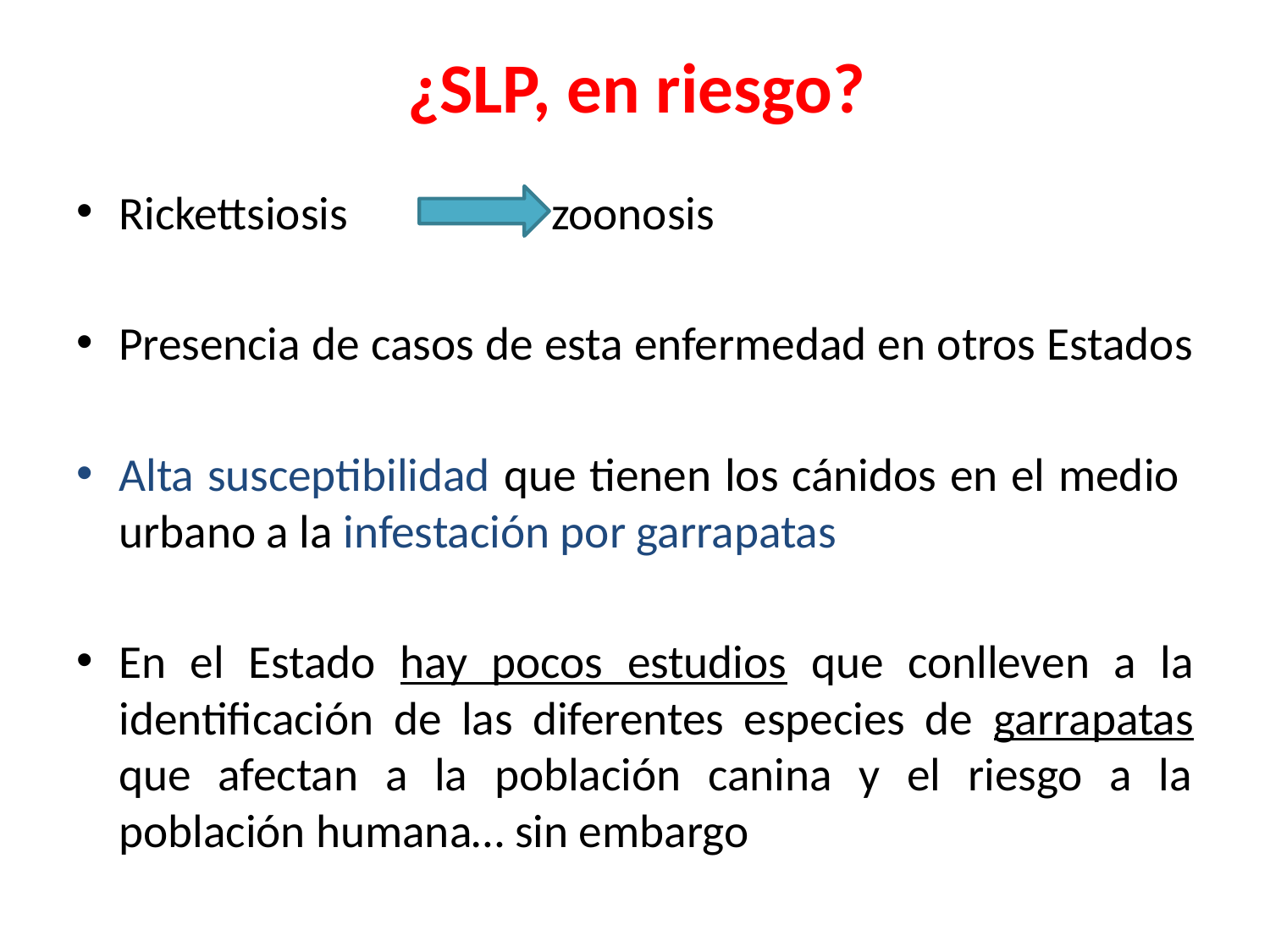

# ¿SLP, en riesgo?

Rickettsiosis	  	 zoonosis

Presencia de casos de esta enfermedad en otros Estados

Alta susceptibilidad que tienen los cánidos en el medio  urbano a la infestación por garrapatas

En el Estado hay pocos estudios que conlleven a la identificación de las diferentes especies de garrapatas que afectan a la población canina y el riesgo a la población humana… sin embargo